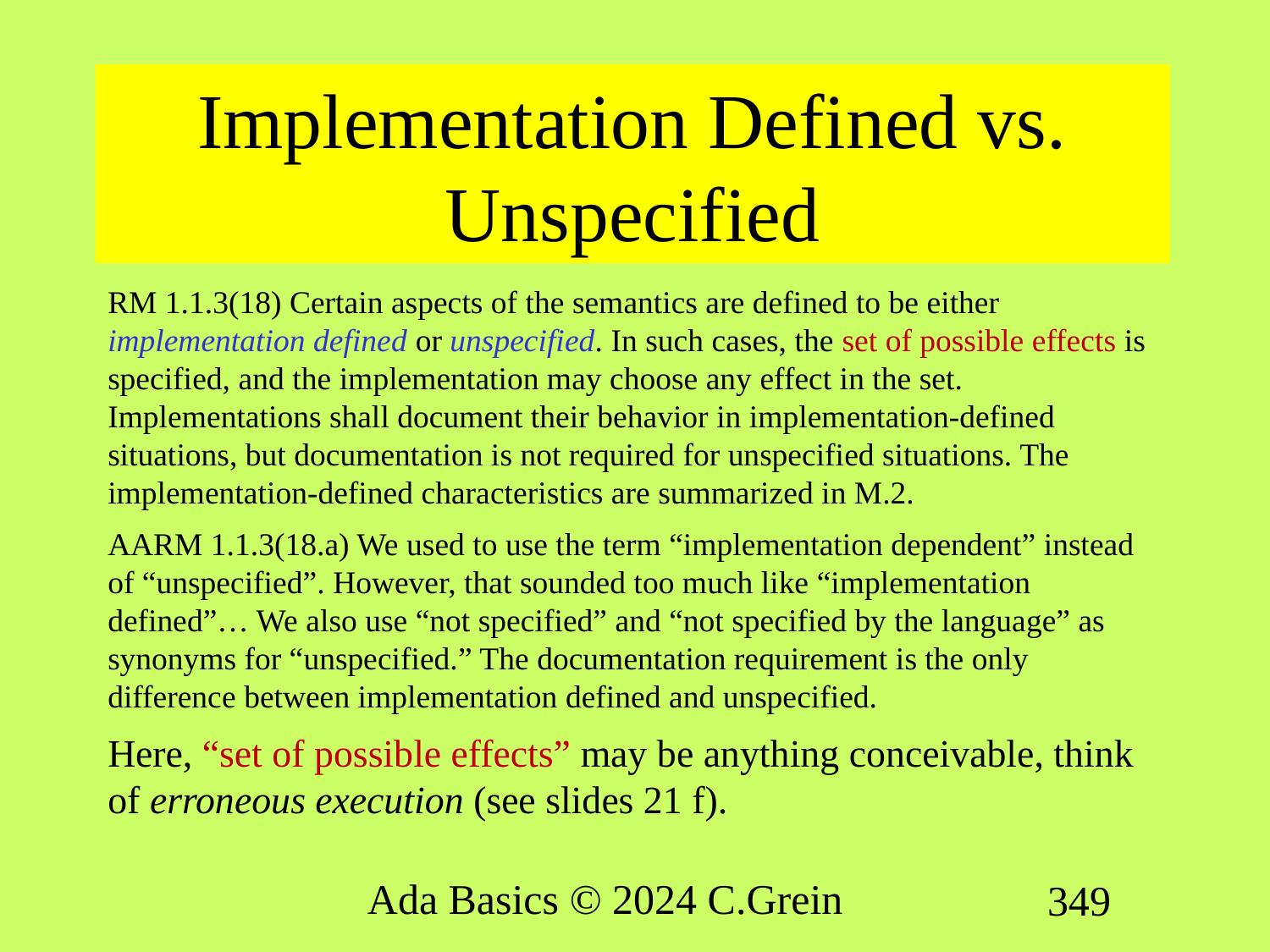

# Implementation Defined vs. Unspecified
RM 1.1.3(18) Certain aspects of the semantics are defined to be either implementation defined or unspecified. In such cases, the set of possible effects is specified, and the implementation may choose any effect in the set. Implementations shall document their behavior in implementation-defined situations, but documentation is not required for unspecified situations. The implementation-defined characteristics are summarized in M.2.
AARM 1.1.3(18.a) We used to use the term “implementation dependent” instead of “unspecified”. However, that sounded too much like “implementation defined”… We also use “not specified” and “not specified by the language” as synonyms for “unspecified.” The documentation requirement is the only difference between implementation defined and unspecified.
Here, “set of possible effects” may be anything conceivable, think of erroneous execution (see slides 21 f).
Ada Basics © 2024 C.Grein
349